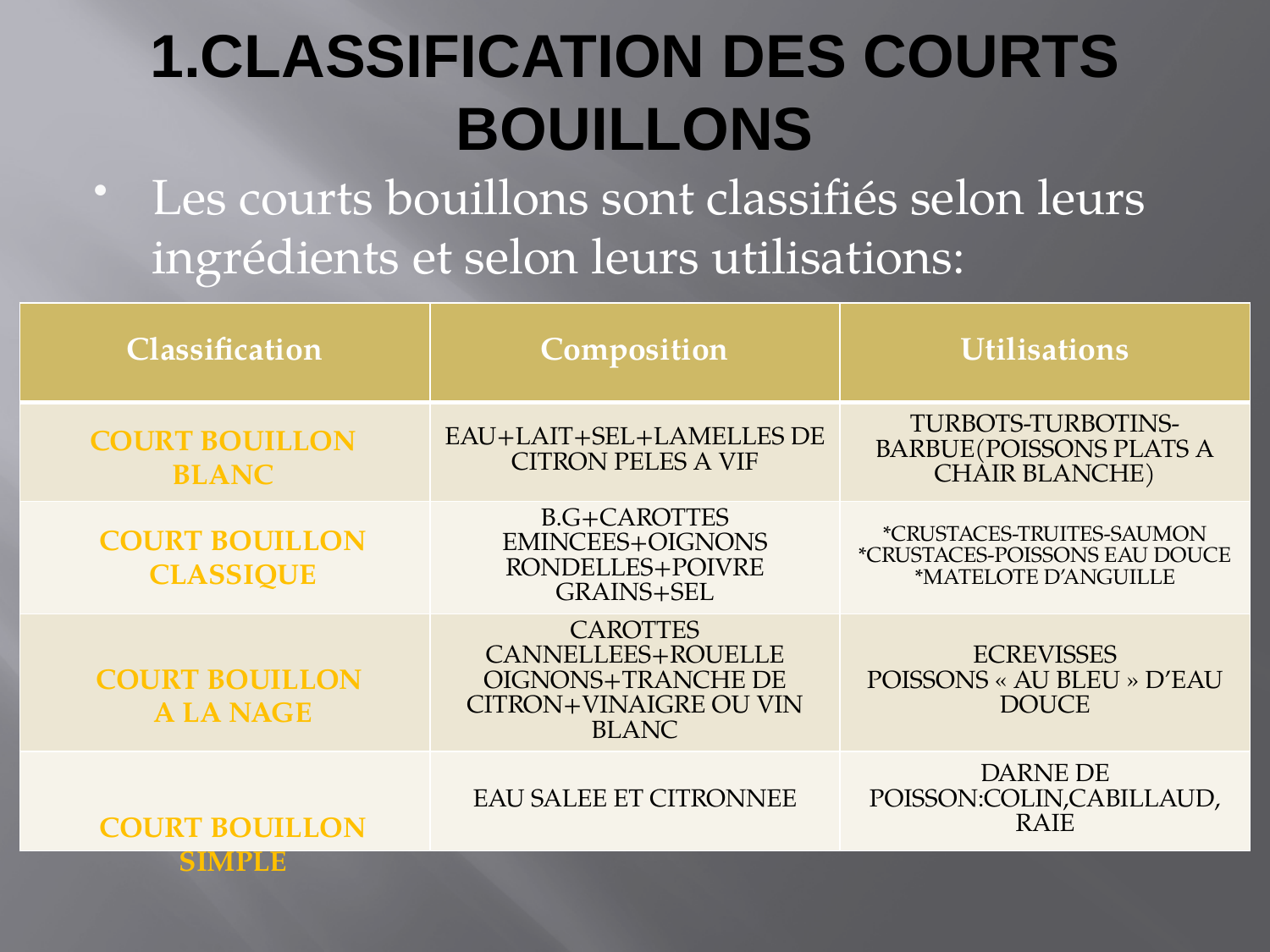

# 1.CLASSIFICATION DES COURTS BOUILLONS
Les courts bouillons sont classifiés selon leurs ingrédients et selon leurs utilisations:
| Classification | Composition | Utilisations |
| --- | --- | --- |
|  | EAU+LAIT+SEL+LAMELLES DE CITRON PELES A VIF | TURBOTS-TURBOTINS-BARBUE(POISSONS PLATS A CHAIR BLANCHE) |
|  | B.G+CAROTTES EMINCEES+OIGNONS RONDELLES+POIVRE GRAINS+SEL | \*CRUSTACES-TRUITES-SAUMON \*CRUSTACES-POISSONS EAU DOUCE \*MATELOTE D’ANGUILLE |
|  | CAROTTES CANNELLEES+ROUELLE OIGNONS+TRANCHE DE CITRON+VINAIGRE OU VIN BLANC | ECREVISSES POISSONS « AU BLEU » D’EAU DOUCE |
|  | EAU SALEE ET CITRONNEE | DARNE DE POISSON:COLIN,CABILLAUD, RAIE |
COURT BOUILLON BLANC
COURT BOUILLON CLASSIQUE
COURT BOUILLON
A LA NAGE
COURT BOUILLON SIMPLE